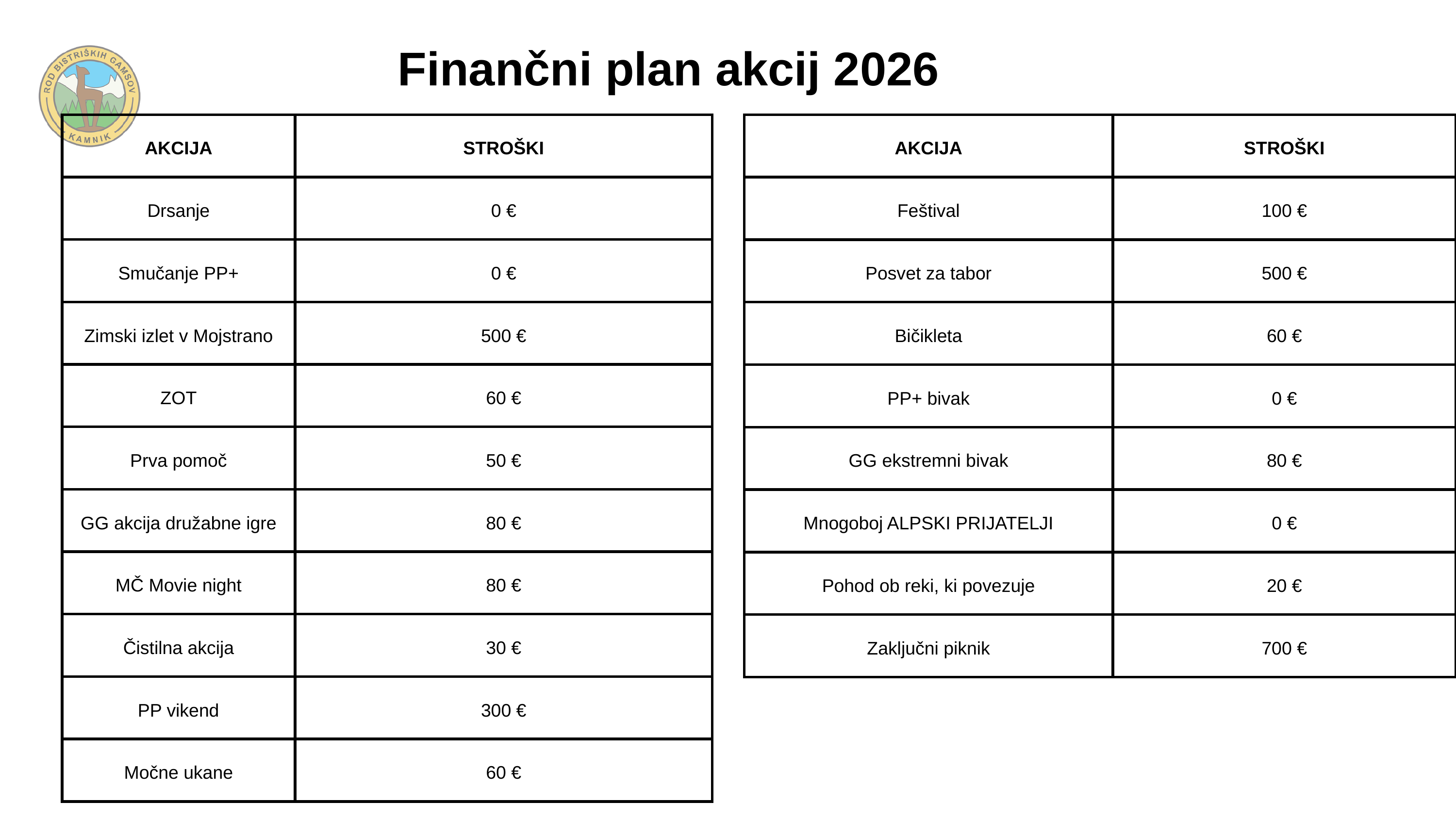

Finančni plan akcij 2026

| AKCIJA | STROŠKI |
| --- | --- |
| Drsanje | 0 € |
| Smučanje PP+ | 0 € |
| Zimski izlet v Mojstrano | 500 € |
| ZOT | 60 € |
| Prva pomoč | 50 € |
| GG akcija družabne igre | 80 € |
| MČ Movie night | 80 € |
| Čistilna akcija | 30 € |
| PP vikend | 300 € |
| Močne ukane | 60 € |
| AKCIJA | STROŠKI |
| --- | --- |
| Feštival | 100 € |
| Posvet za tabor | 500 € |
| Bičikleta | 60 € |
| PP+ bivak | 0 € |
| GG ekstremni bivak | 80 € |
| Mnogoboj ALPSKI PRIJATELJI | 0 € |
| Pohod ob reki, ki povezuje | 20 € |
| Zaključni piknik | 700 € |